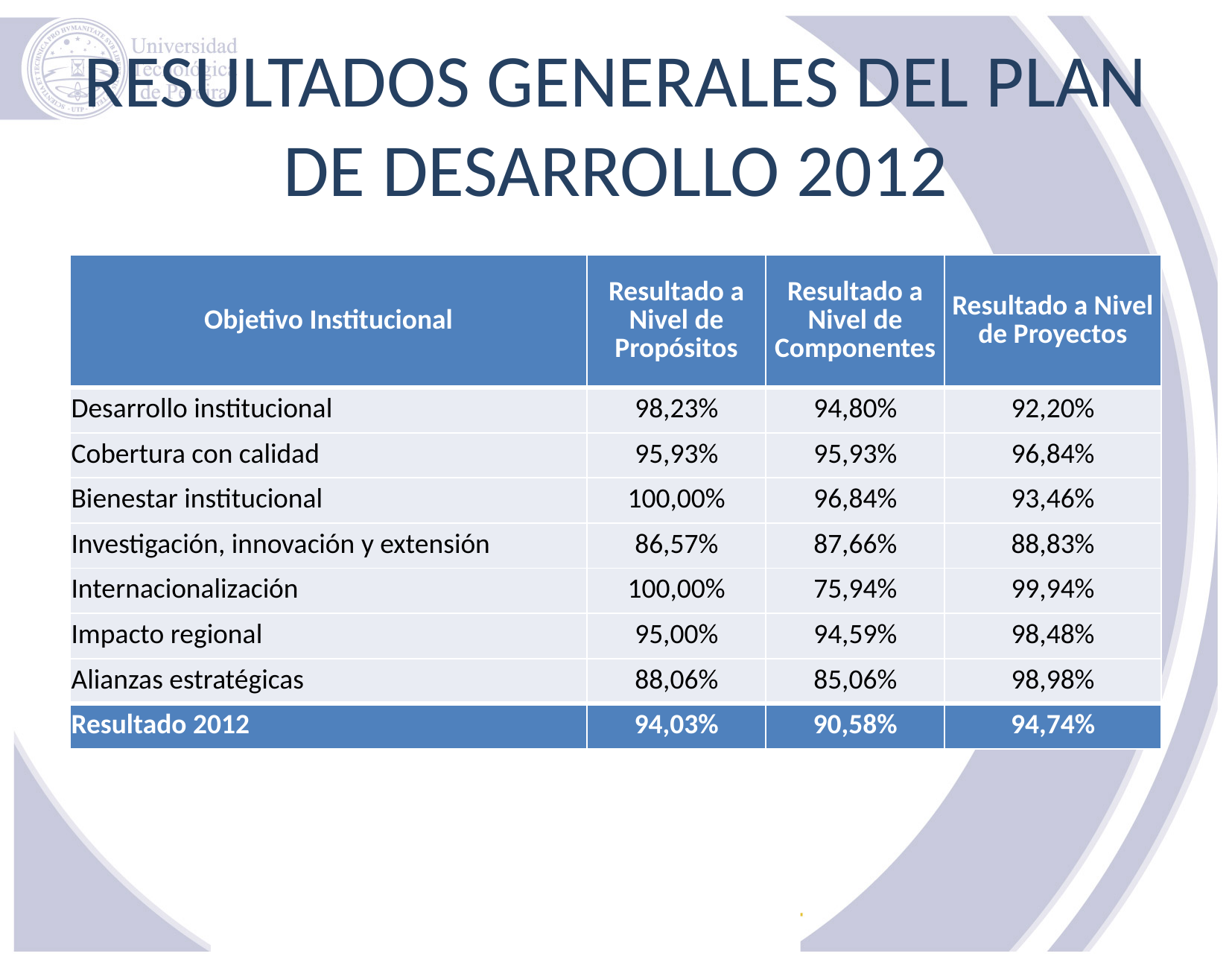

# RESULTADOS GENERALES DEL PLAN DE DESARROLLO 2012
| Objetivo Institucional | Resultado a Nivel de Propósitos | Resultado a Nivel de Componentes | Resultado a Nivel de Proyectos |
| --- | --- | --- | --- |
| Desarrollo institucional | 98,23% | 94,80% | 92,20% |
| Cobertura con calidad | 95,93% | 95,93% | 96,84% |
| Bienestar institucional | 100,00% | 96,84% | 93,46% |
| Investigación, innovación y extensión | 86,57% | 87,66% | 88,83% |
| Internacionalización | 100,00% | 75,94% | 99,94% |
| Impacto regional | 95,00% | 94,59% | 98,48% |
| Alianzas estratégicas | 88,06% | 85,06% | 98,98% |
| Resultado 2012 | 94,03% | 90,58% | 94,74% |